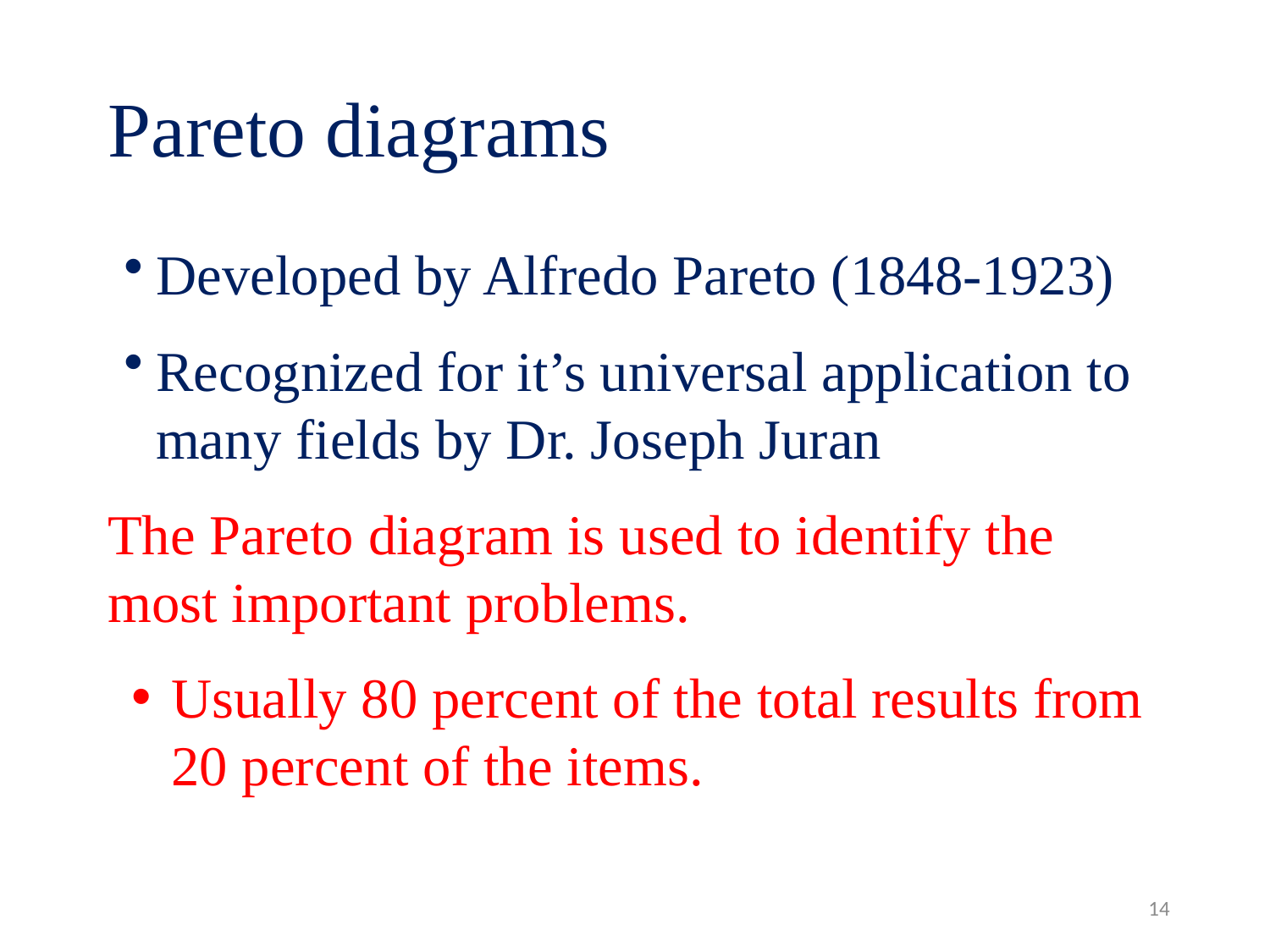

# Pareto diagrams
Developed by Alfredo Pareto (1848-1923)
Recognized for it’s universal application to many fields by Dr. Joseph Juran
The Pareto diagram is used to identify the most important problems.
Usually 80 percent of the total results from 20 percent of the items.
14